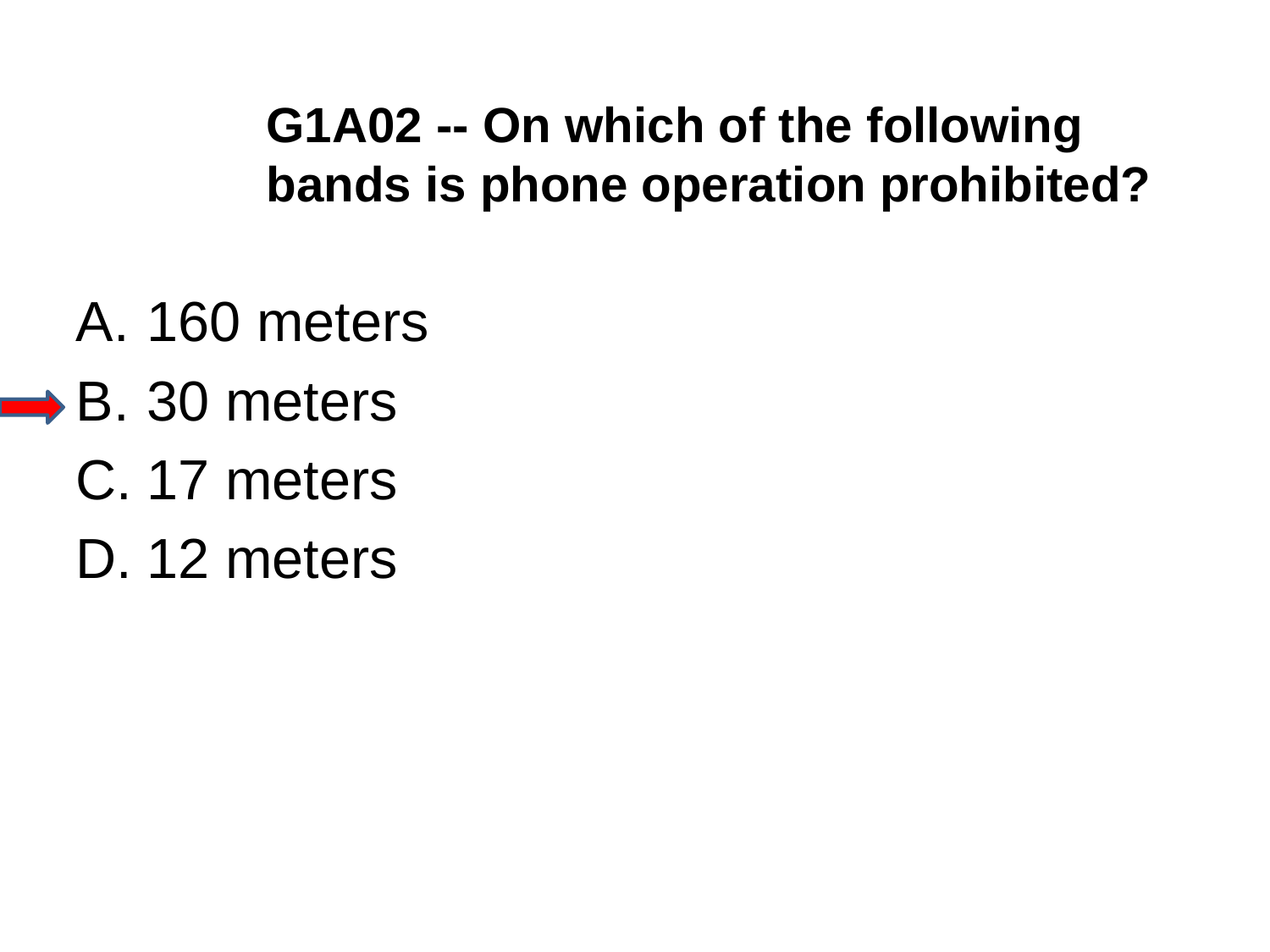

G1A02 -- On which of the following bands is phone operation prohibited?
A.	160 meters
B.	30 meters
C.	17 meters
D.	12 meters